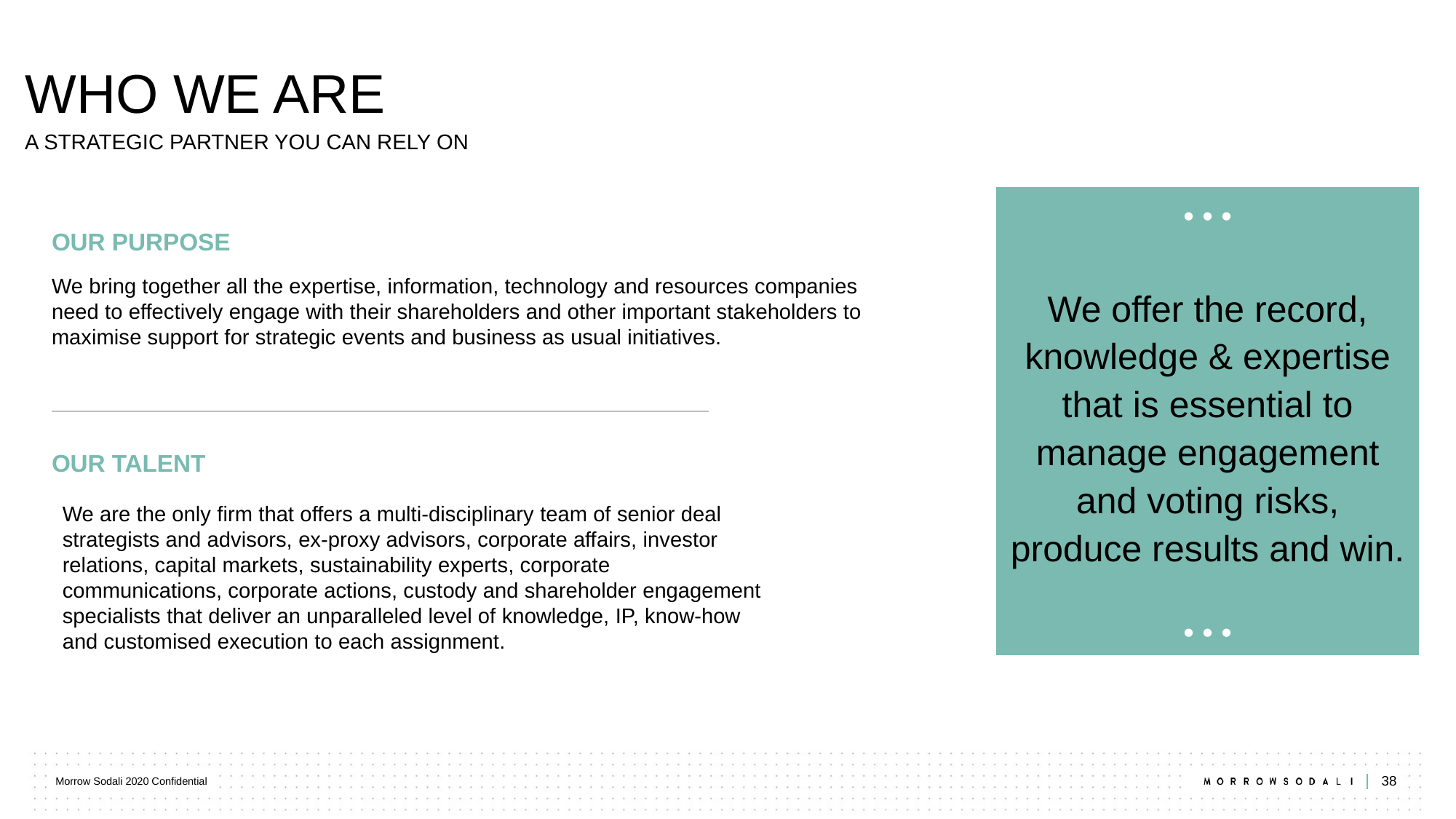

# WHO WE ARE
A STRATEGIC PARTNER YOU CAN RELY ON
• • •

We offer the record, knowledge & expertise that is essential to manage engagement and voting risks, produce results and win.

• • •
Our Purpose

We bring together all the expertise, information, technology and resources companies need to effectively engage with their shareholders and other important stakeholders to maximise support for strategic events and business as usual initiatives.

Our talent
We are the only firm that offers a multi-disciplinary team of senior deal strategists and advisors, ex-proxy advisors, corporate affairs, investor relations, capital markets, sustainability experts, corporate communications, corporate actions, custody and shareholder engagement specialists that deliver an unparalleled level of knowledge, IP, know-how and customised execution to each assignment.